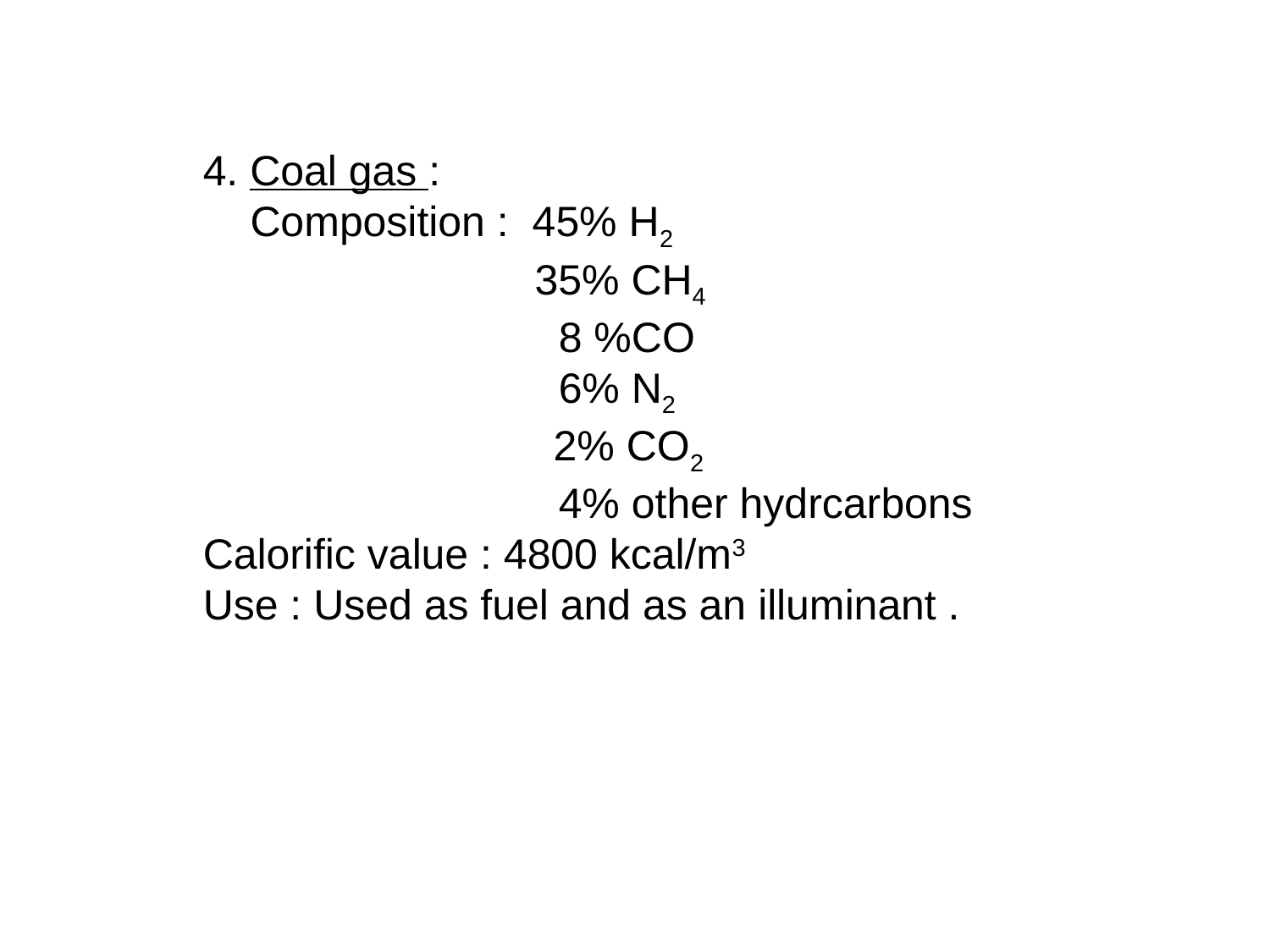

4. Coal gas :
    Composition :  45% H2
                            35% CH4
                              8 %CO
                              6% N2
                              2% CO2
                              4% other hydrcarbons
Calorific value : 4800 kcal/m3
Use : Used as fuel and as an illuminant .